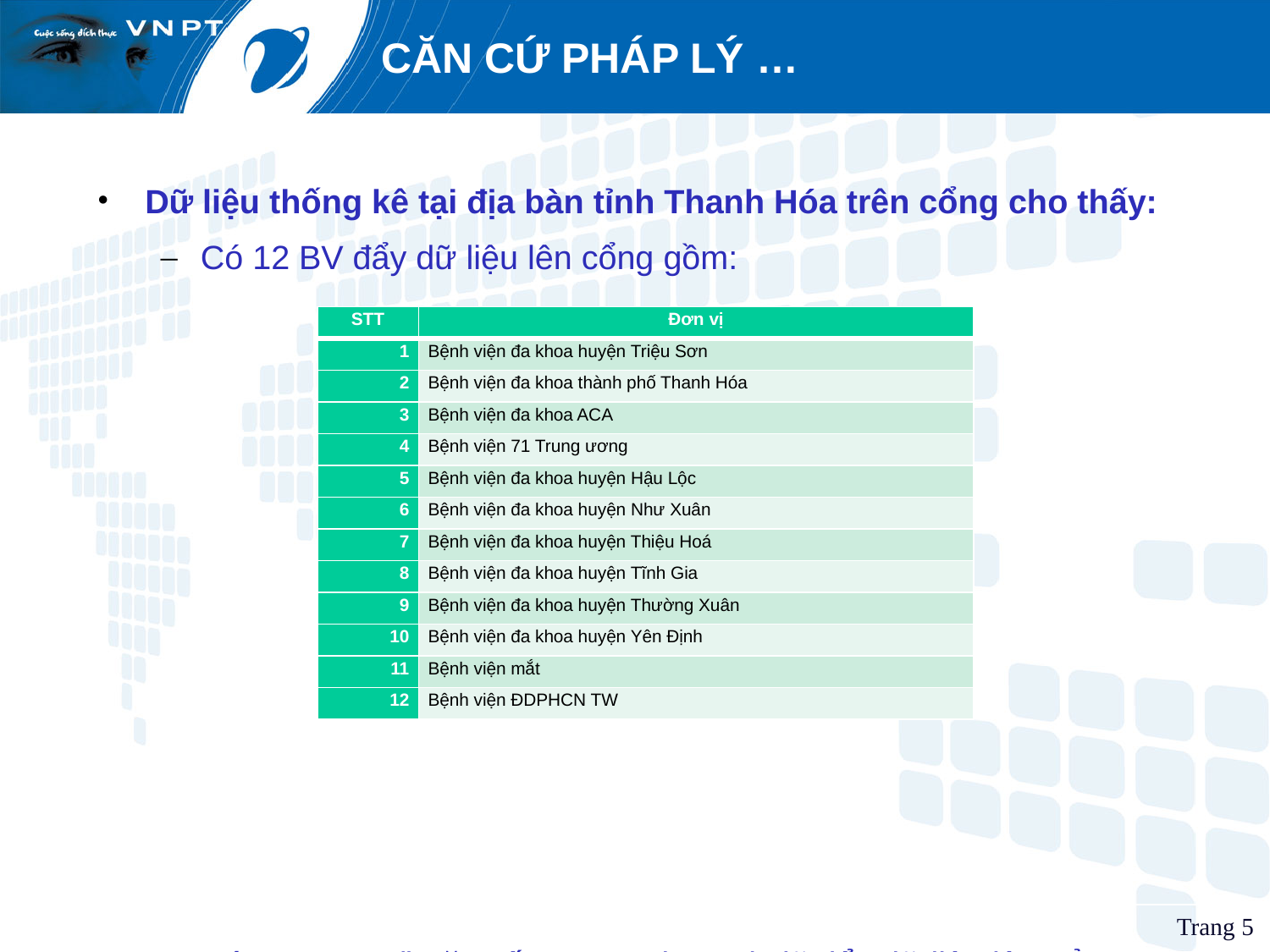

# CĂN CỨ PHÁP LÝ …
Dữ liệu thống kê tại địa bàn tỉnh Thanh Hóa trên cổng cho thấy:
Có 12 BV đẩy dữ liệu lên cổng gồm:

Có 524 trạm (hoặc cấp tương đương) đã đẩy dữ liệu lên cổng.
| STT | Đơn vị |
| --- | --- |
| 1 | Bệnh viện đa khoa huyện Triệu Sơn |
| 2 | Bệnh viện đa khoa thành phố Thanh Hóa |
| 3 | Bệnh viện đa khoa ACA |
| 4 | Bệnh viện 71 Trung ương |
| 5 | Bệnh viện đa khoa huyện Hậu Lộc |
| 6 | Bệnh viện đa khoa huyện Như Xuân |
| 7 | Bệnh viện đa khoa huyện Thiệu Hoá |
| 8 | Bệnh viện đa khoa huyện Tĩnh Gia |
| 9 | Bệnh viện đa khoa huyện Thường Xuân |
| 10 | Bệnh viện đa khoa huyện Yên Định |
| 11 | Bệnh viện mắt |
| 12 | Bệnh viện ĐDPHCN TW |
Trang 5